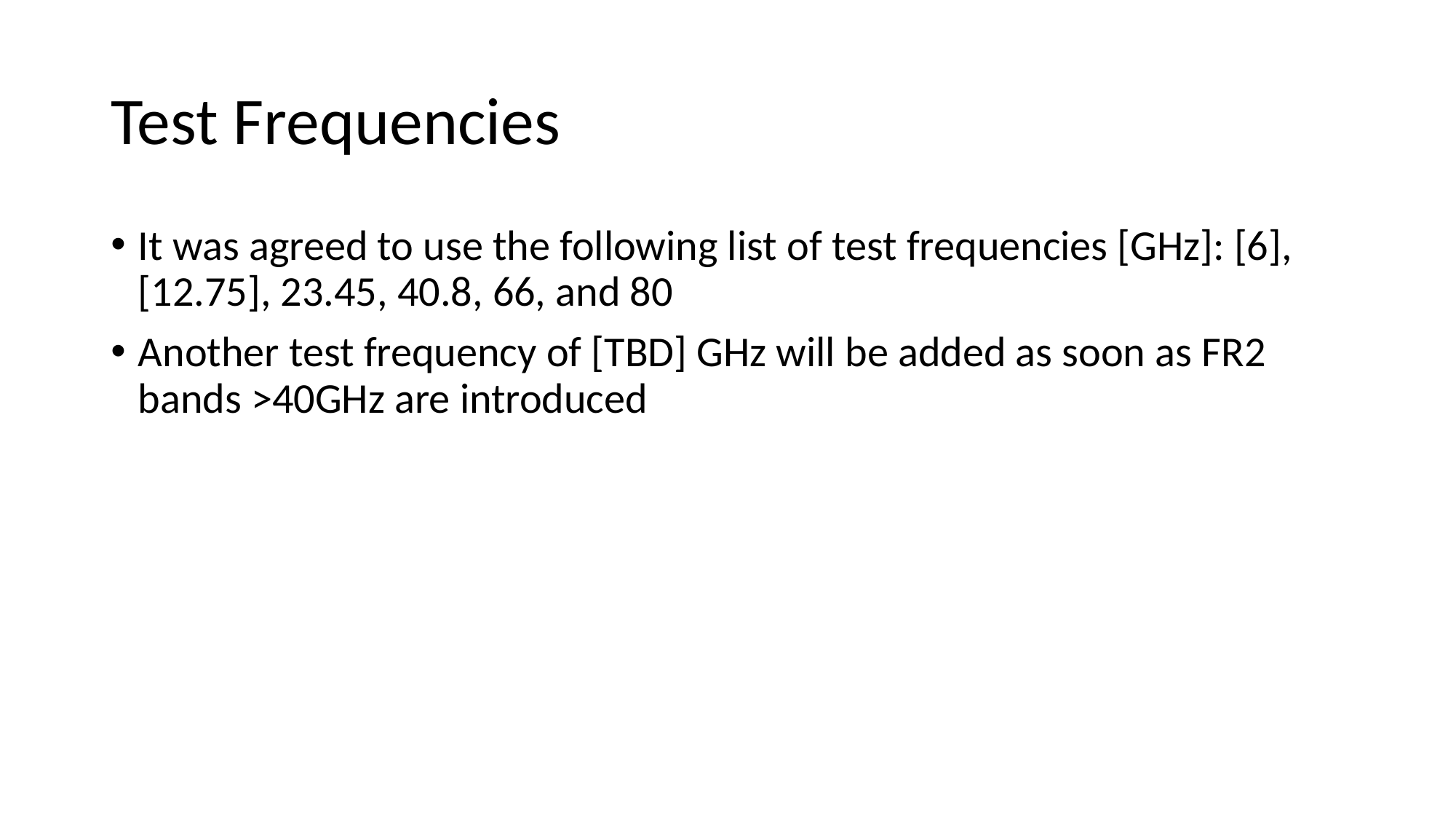

# Test Frequencies
It was agreed to use the following list of test frequencies [GHz]: [6], [12.75], 23.45, 40.8, 66, and 80
Another test frequency of [TBD] GHz will be added as soon as FR2 bands >40GHz are introduced